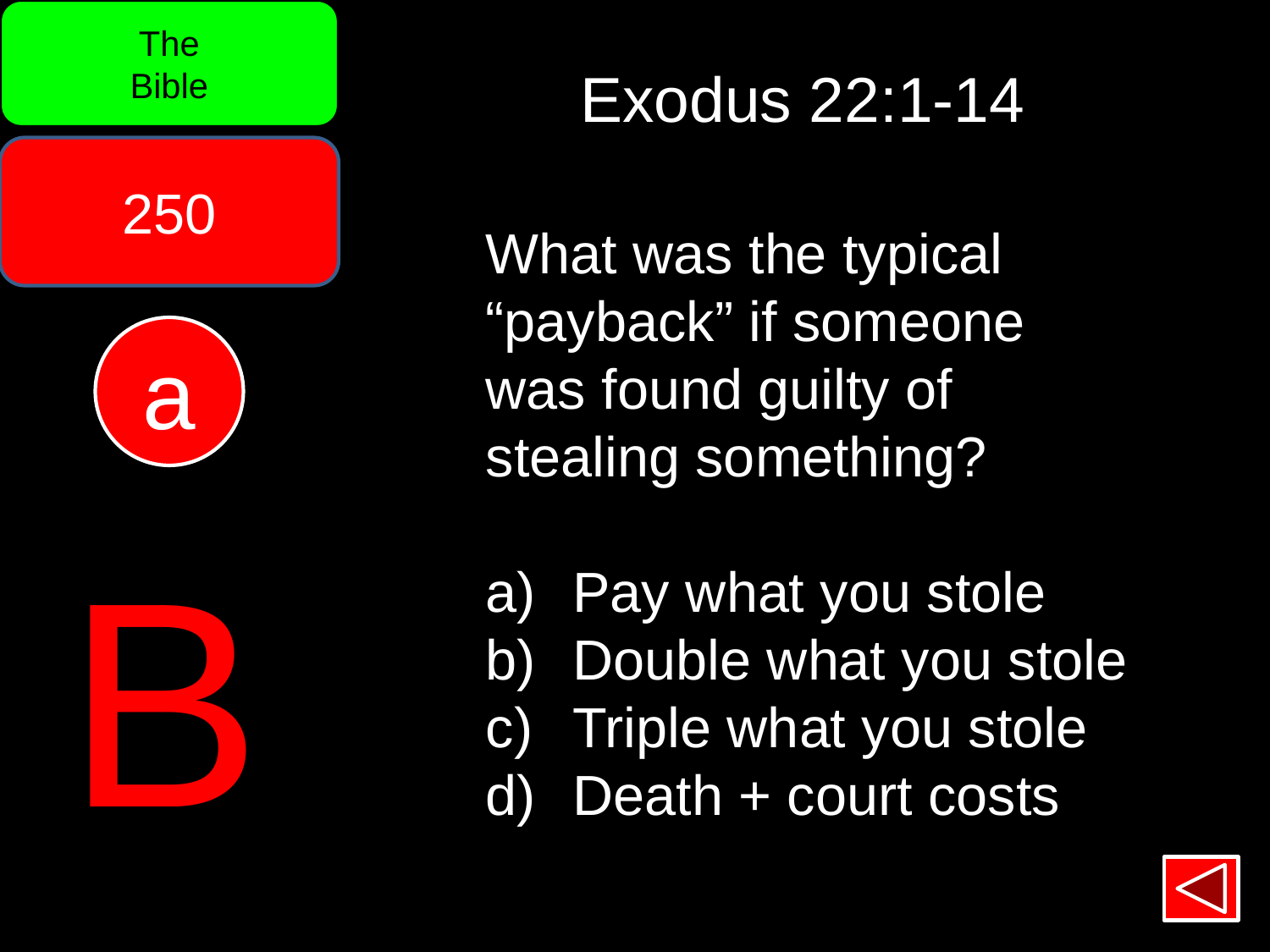

The
Bible
Exodus 22:1-14
250
What was the typical
“payback” if someone
was found guilty of
stealing something?

 Pay what you stole
 Double what you stole
 Triple what you stole
 Death + court costs
a
B